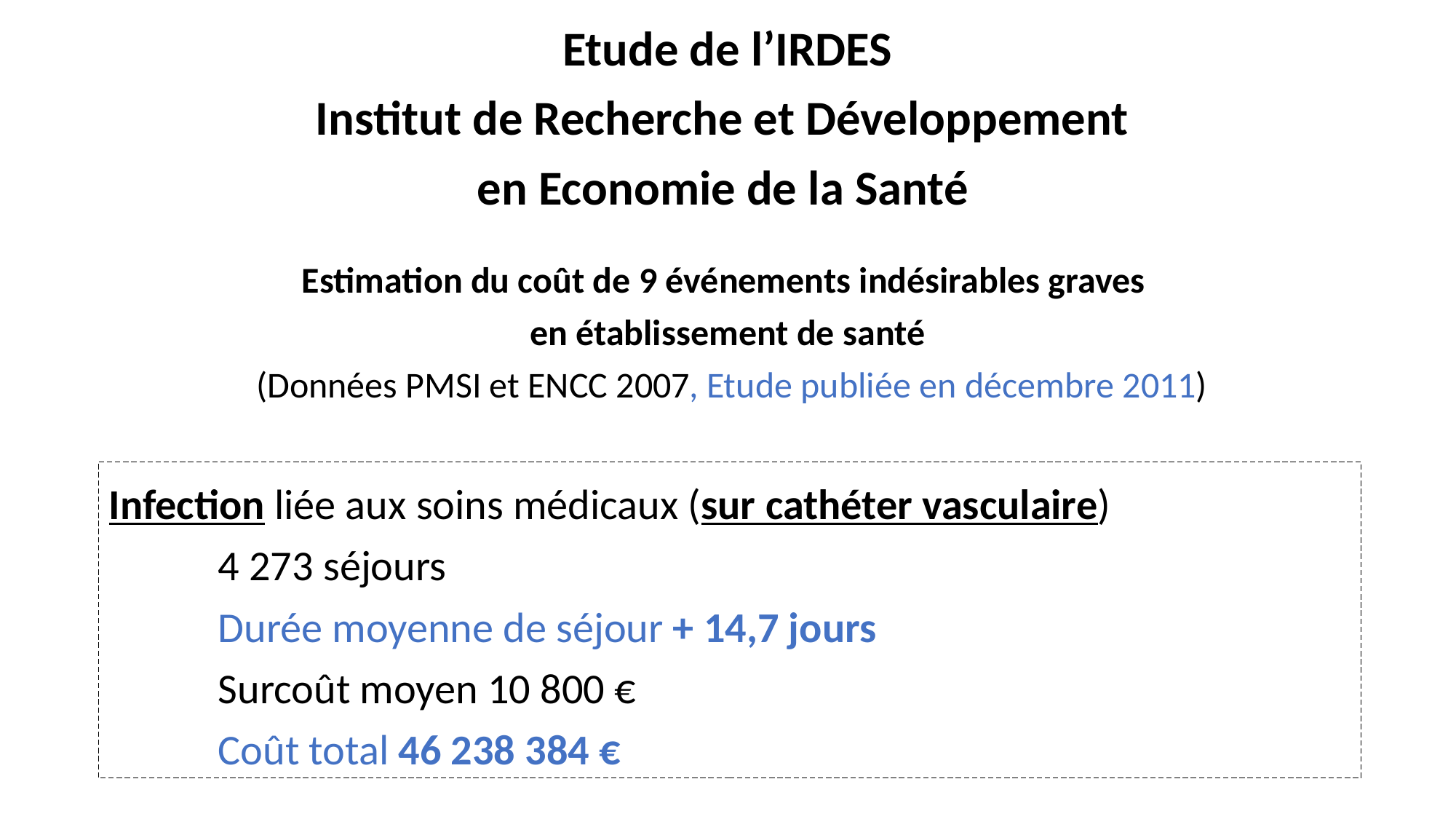

Etude de l’IRDES
Institut de Recherche et Développement
en Economie de la Santé
Estimation du coût de 9 événements indésirables graves
en établissement de santé
 (Données PMSI et ENCC 2007, Etude publiée en décembre 2011)
Infection liée aux soins médicaux (sur cathéter vasculaire)
	4 273 séjours
	Durée moyenne de séjour + 14,7 jours
	Surcoût moyen 10 800 €
	Coût total 46 238 384 €